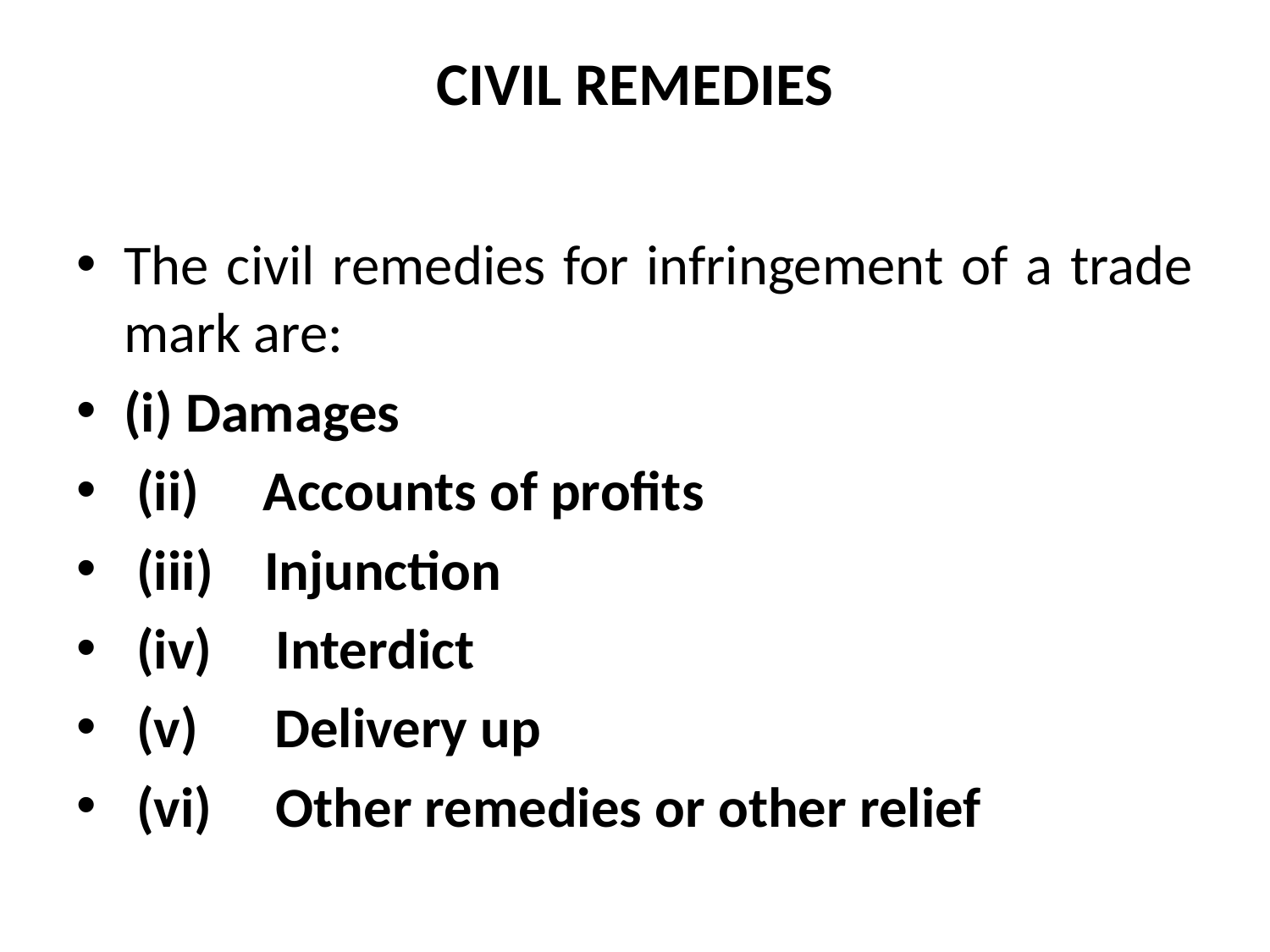

# CIVIL REMEDIES
The civil remedies for infringement of a trade mark are:
(i) Damages
 (ii)     Accounts of profits
 (iii)    Injunction
 (iv)     Interdict
 (v)      Delivery up
 (vi)     Other remedies or other relief